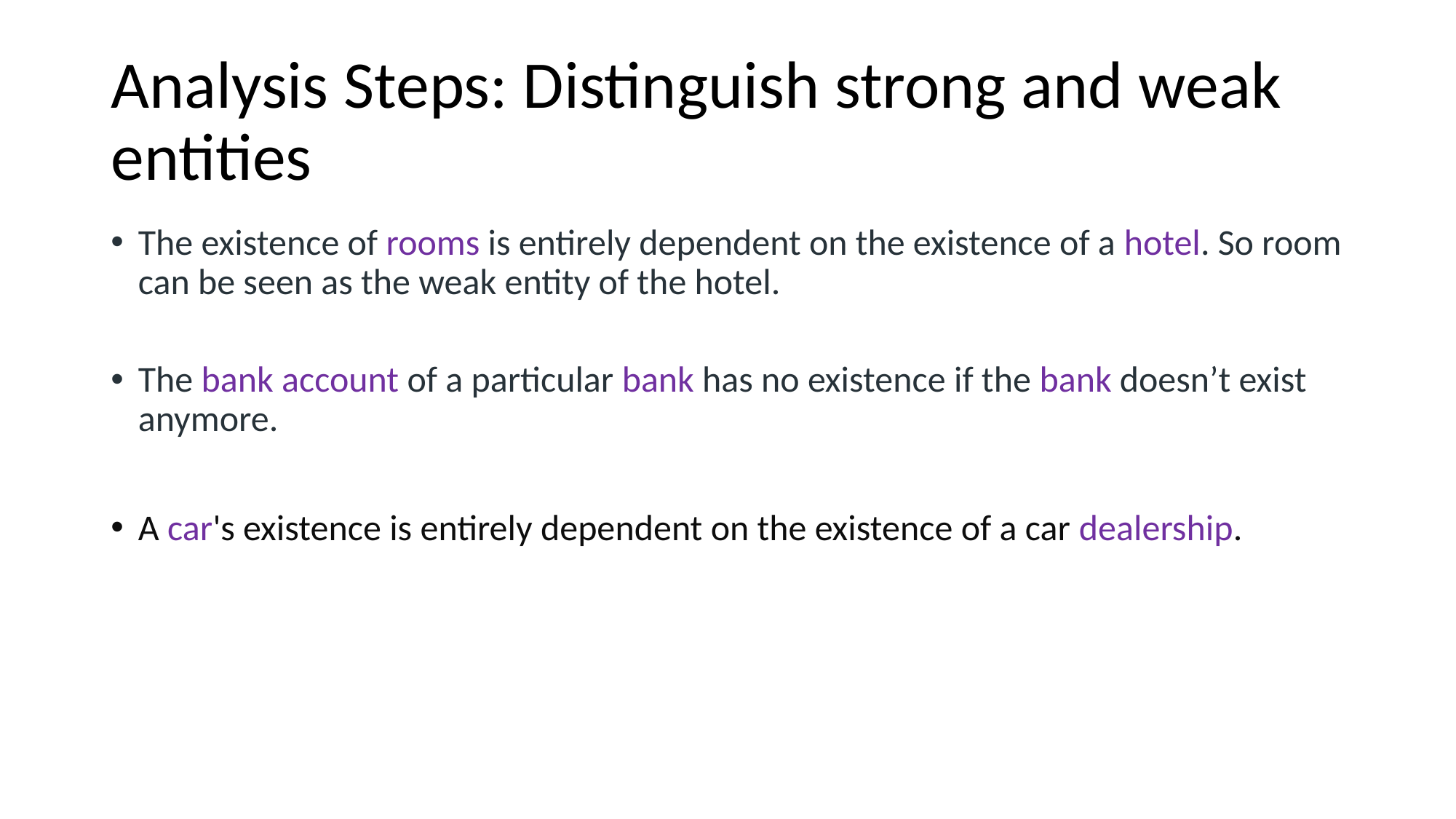

# Analysis Steps: Distinguish strong and weak entities
The existence of rooms is entirely dependent on the existence of a hotel. So room can be seen as the weak entity of the hotel.
The bank account of a particular bank has no existence if the bank doesn’t exist anymore.

A car's existence is entirely dependent on the existence of a car dealership.